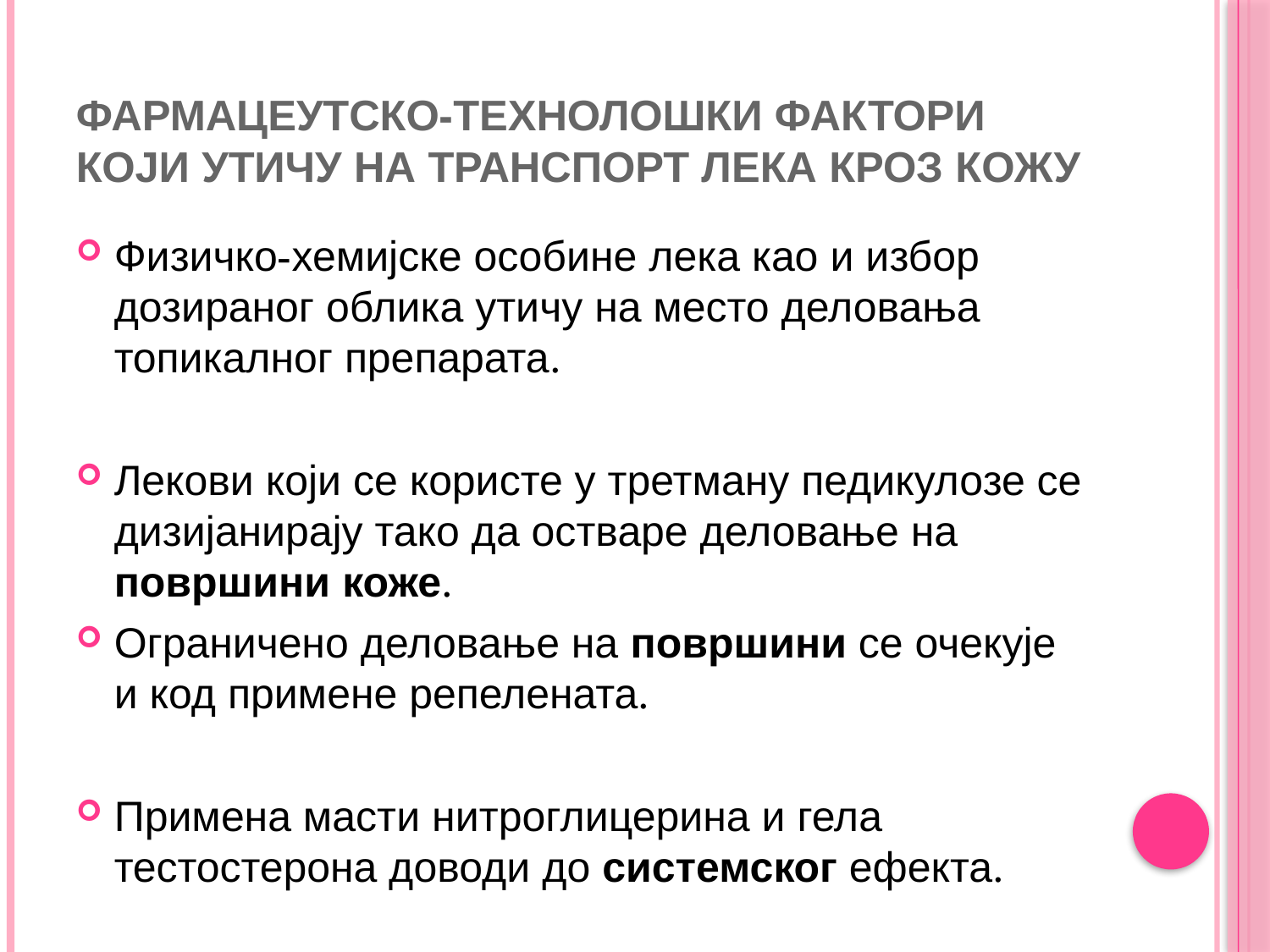

# Фармацеутско-технолошки фактори који утичу на транспорт лека кроз кожу
Физичко-хемијске особине лека као и избор дозираног облика утичу на место деловања топикалног препарата.

Лекови који се користе у третману педикулозе се дизијанирају тако да остваре деловање на површини коже.
Ограничено деловање на површини се очекује и код примене репелената.

Примена масти нитроглицерина и гела тестостерона доводи до системског ефекта.